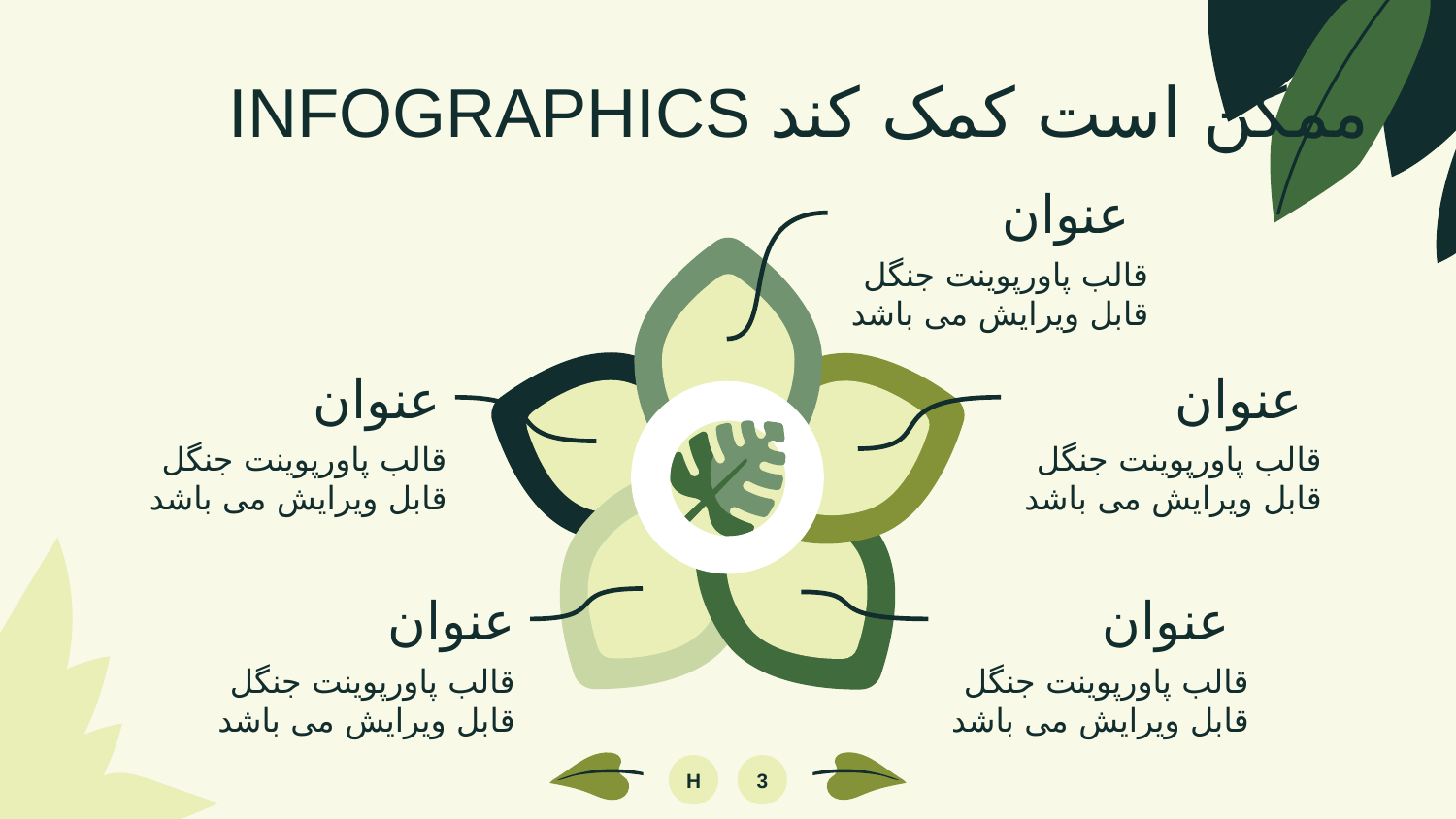

# INFOGRAPHICS ممکن است کمک کند
عنوان

قالب پاورپوینت جنگل قابل ویرایش می باشد
عنوان
عنوان

قالب پاورپوینت جنگل قابل ویرایش می باشد
قالب پاورپوینت جنگل قابل ویرایش می باشد
عنوان
عنوان
قالب پاورپوینت جنگل قابل ویرایش می باشد
قالب پاورپوینت جنگل قابل ویرایش می باشد

H
3